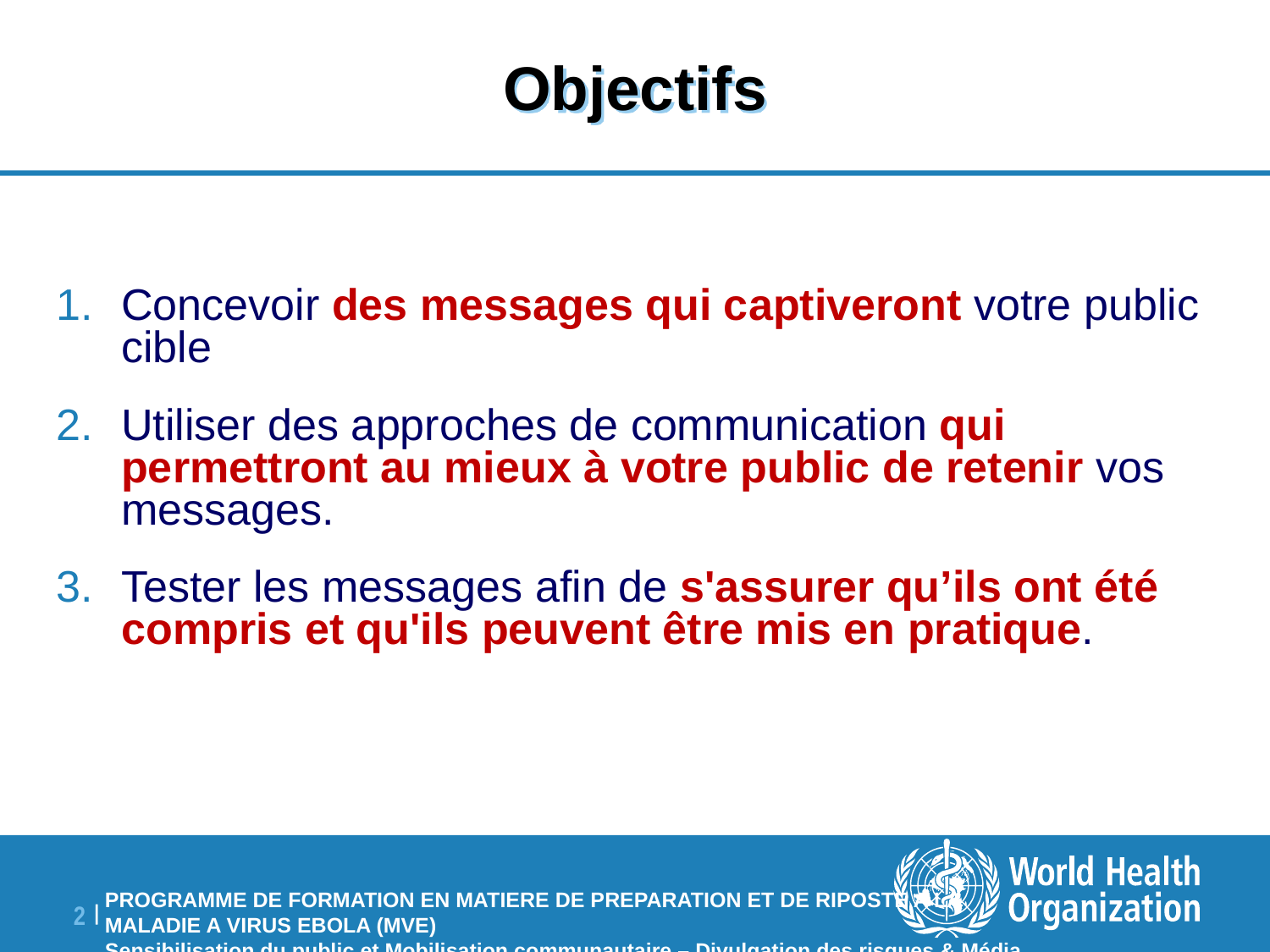

# Objectifs
Concevoir des messages qui captiveront votre public cible
Utiliser des approches de communication qui permettront au mieux à votre public de retenir vos messages.
Tester les messages afin de s'assurer qu’ils ont été compris et qu'ils peuvent être mis en pratique.